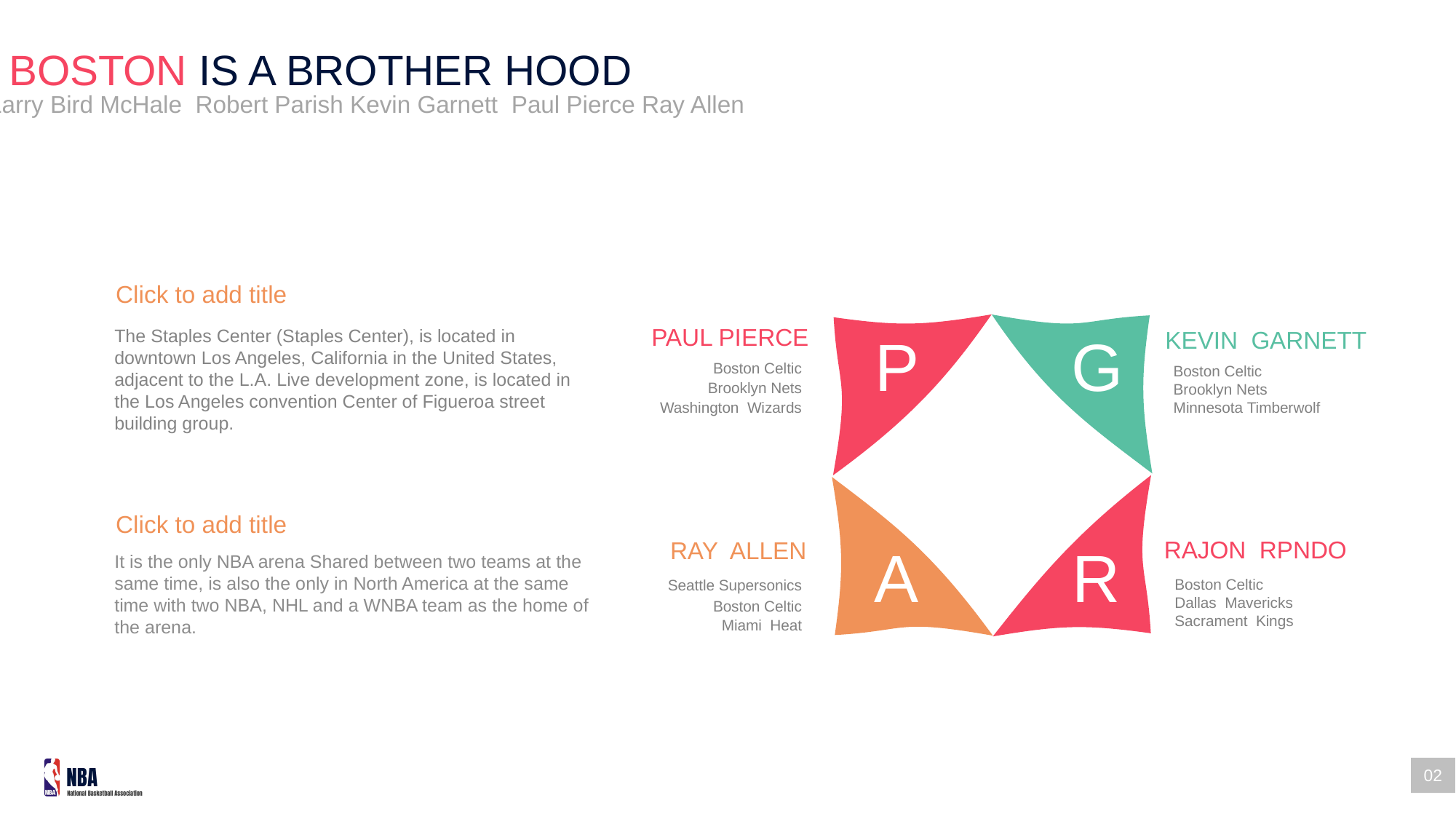

BOSTON IS A BROTHER HOOD
Larry Bird McHale  Robert Parish Kevin Garnett  Paul Pierce Ray Allen

P
G
A
R
Click to add title
PAUL PIERCE
The Staples Center (Staples Center), is located in downtown Los Angeles, California in the United States, adjacent to the L.A. Live development zone, is located in the Los Angeles convention Center of Figueroa street building group.
KEVIN  GARNETT
Boston Celtic
Boston Celtic
Brooklyn Nets
Brooklyn Nets
Washington  Wizards
Minnesota Timberwolf
Click to add title
RAJON  RPNDO
RAY  ALLEN
It is the only NBA arena Shared between two teams at the same time, is also the only in North America at the same time with two NBA, NHL and a WNBA team as the home of the arena.
Boston Celtic
Seattle Supersonics
Dallas  Mavericks
Boston Celtic
Sacrament  Kings
Miami  Heat